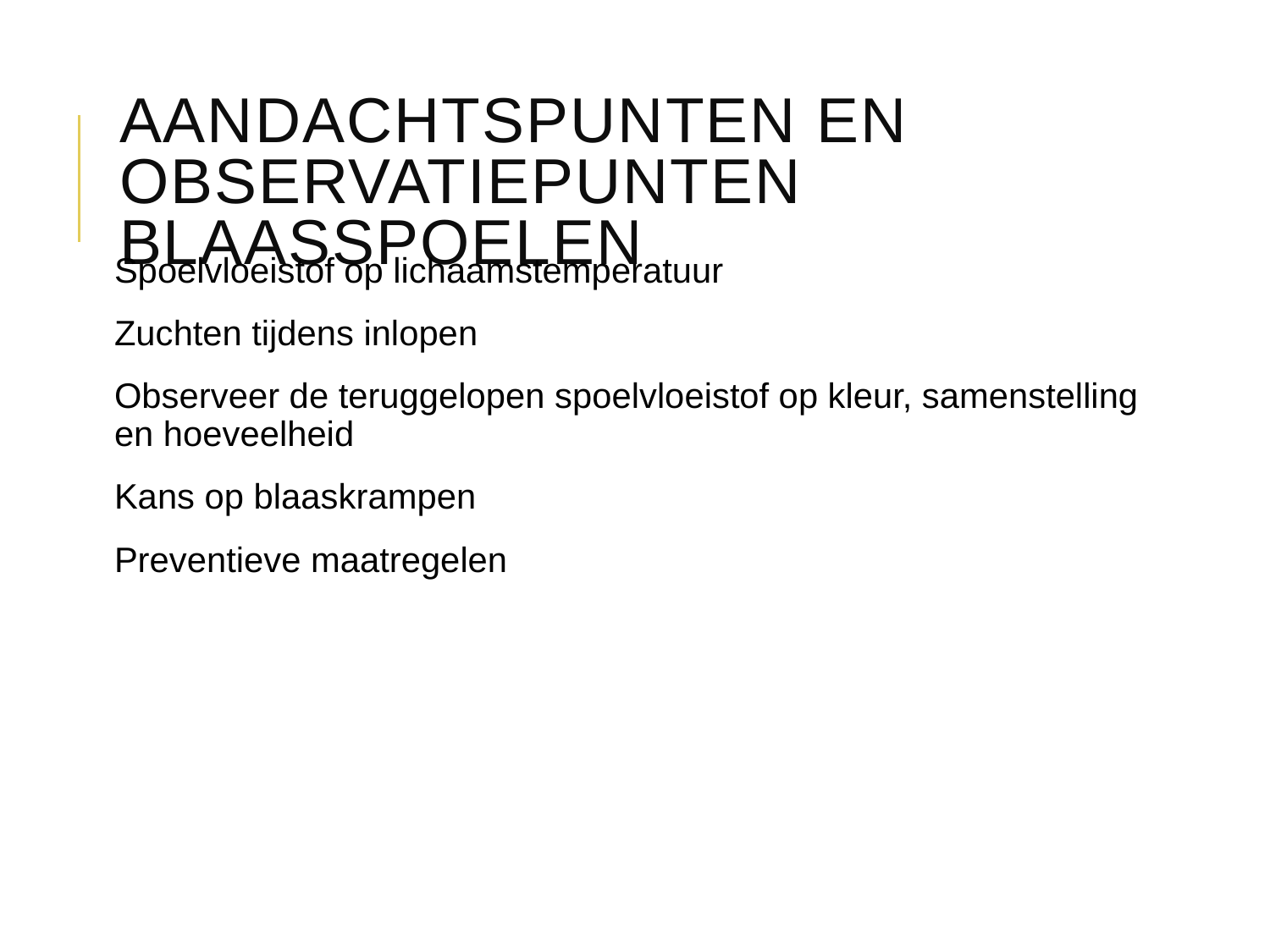

# Aandachtspunten en observatiepunten blaasspoelen
Spoelvloeistof op lichaamstemperatuur
Zuchten tijdens inlopen
Observeer de teruggelopen spoelvloeistof op kleur, samenstelling en hoeveelheid
Kans op blaaskrampen
Preventieve maatregelen